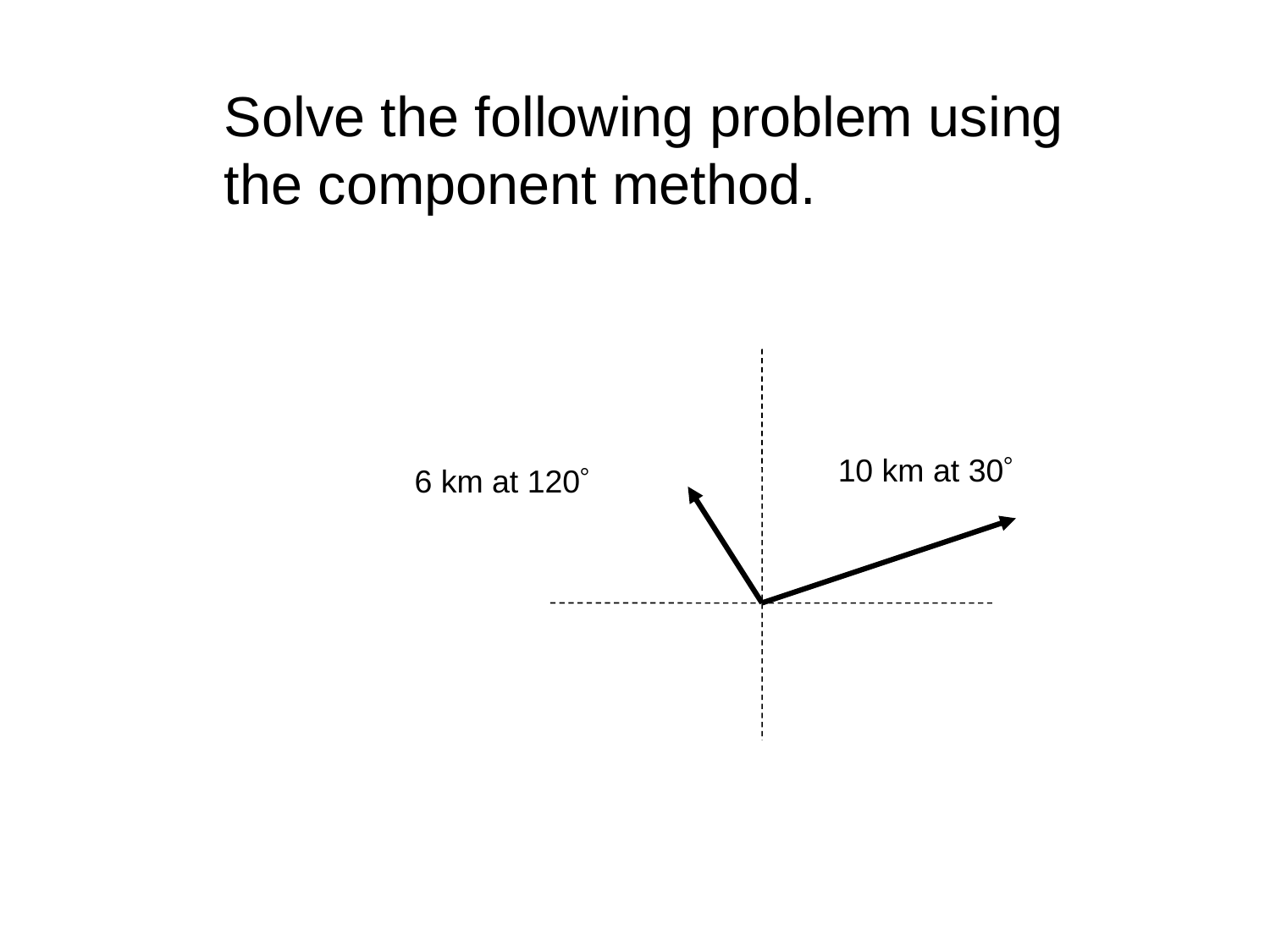

Solve the following problem using the component method.

10 km at 30°
6 km at 120°